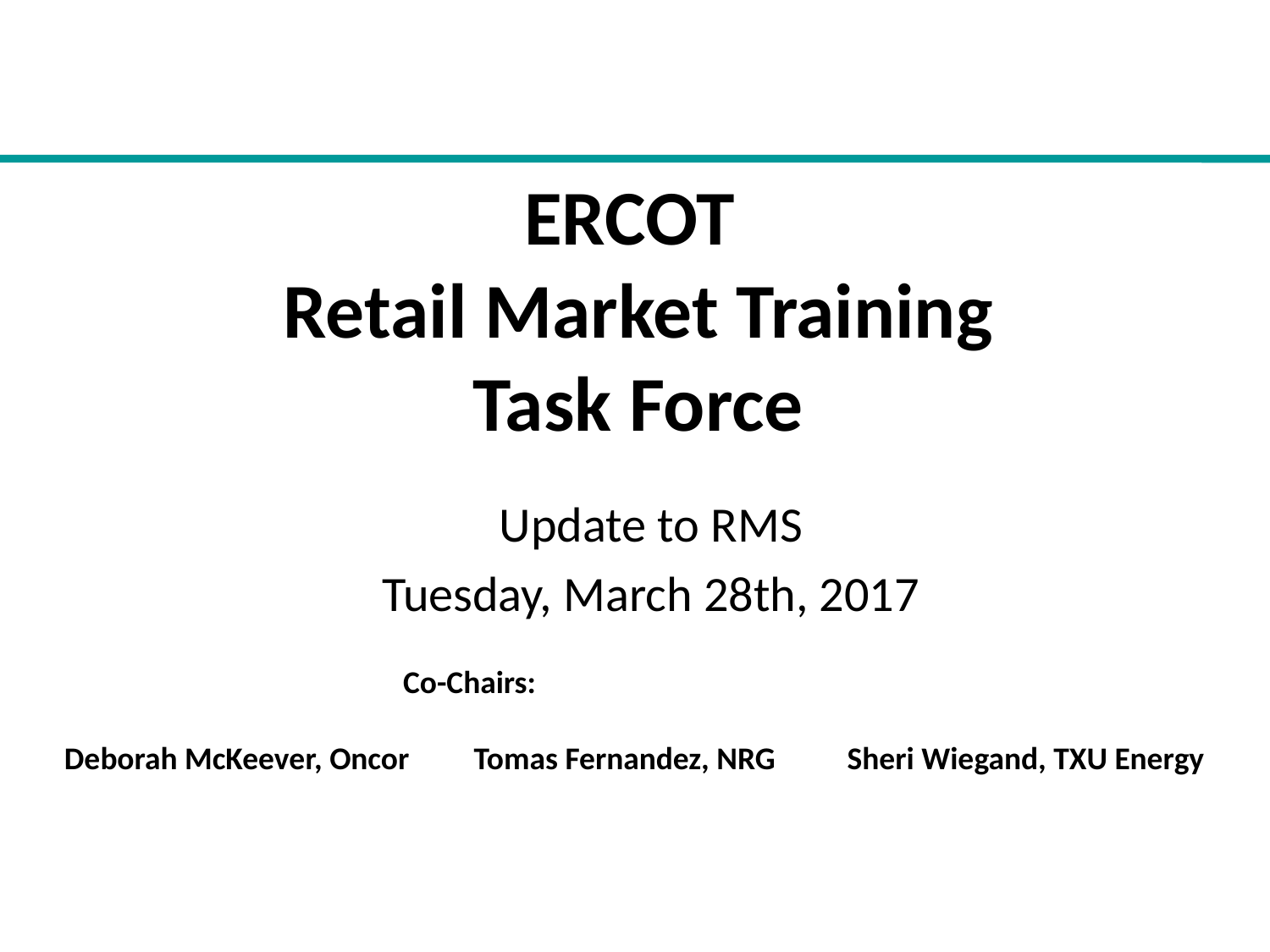

# ERCOT Retail Market Training Task Force
Update to RMS
Tuesday, March 28th, 2017
        Co-Chairs:

Deborah McKeever, Oncor         Tomas Fernandez, NRG          Sheri Wiegand, TXU Energy